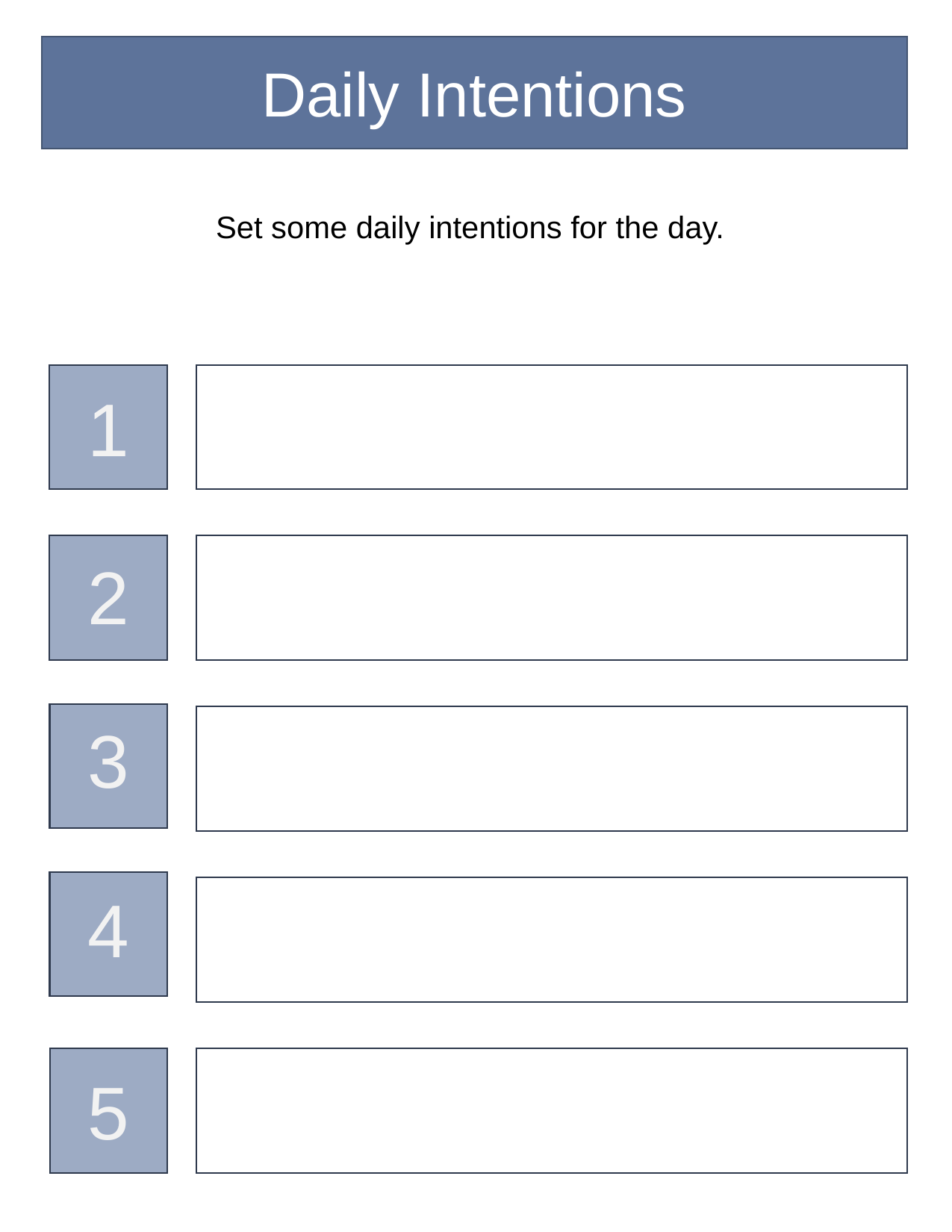

Daily Intentions
Set some daily intentions for the day.

1

2

3

4

5